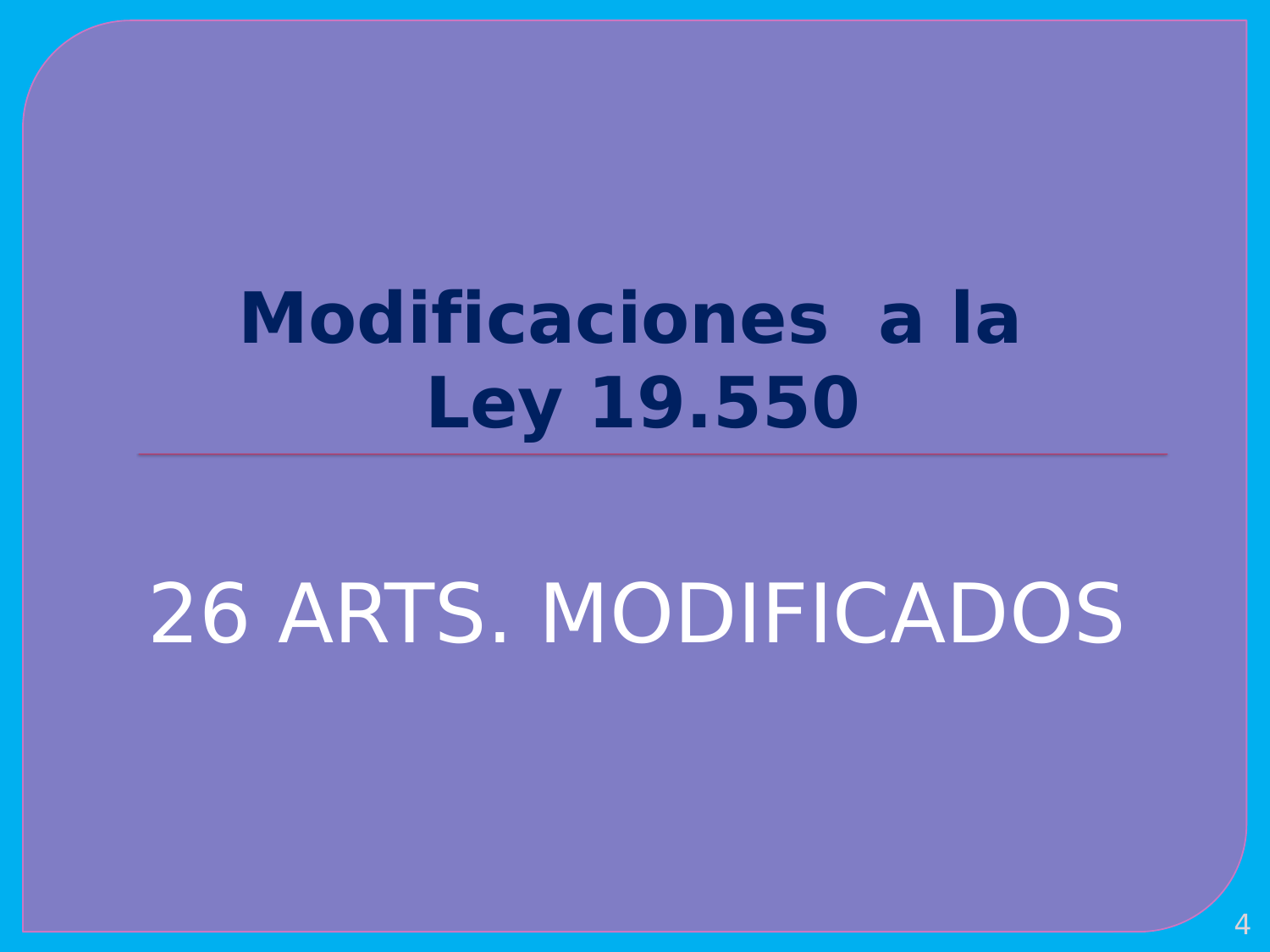

# Modificaciones  a la Ley 19.550

26 ARTS. MODIFICADOS
4